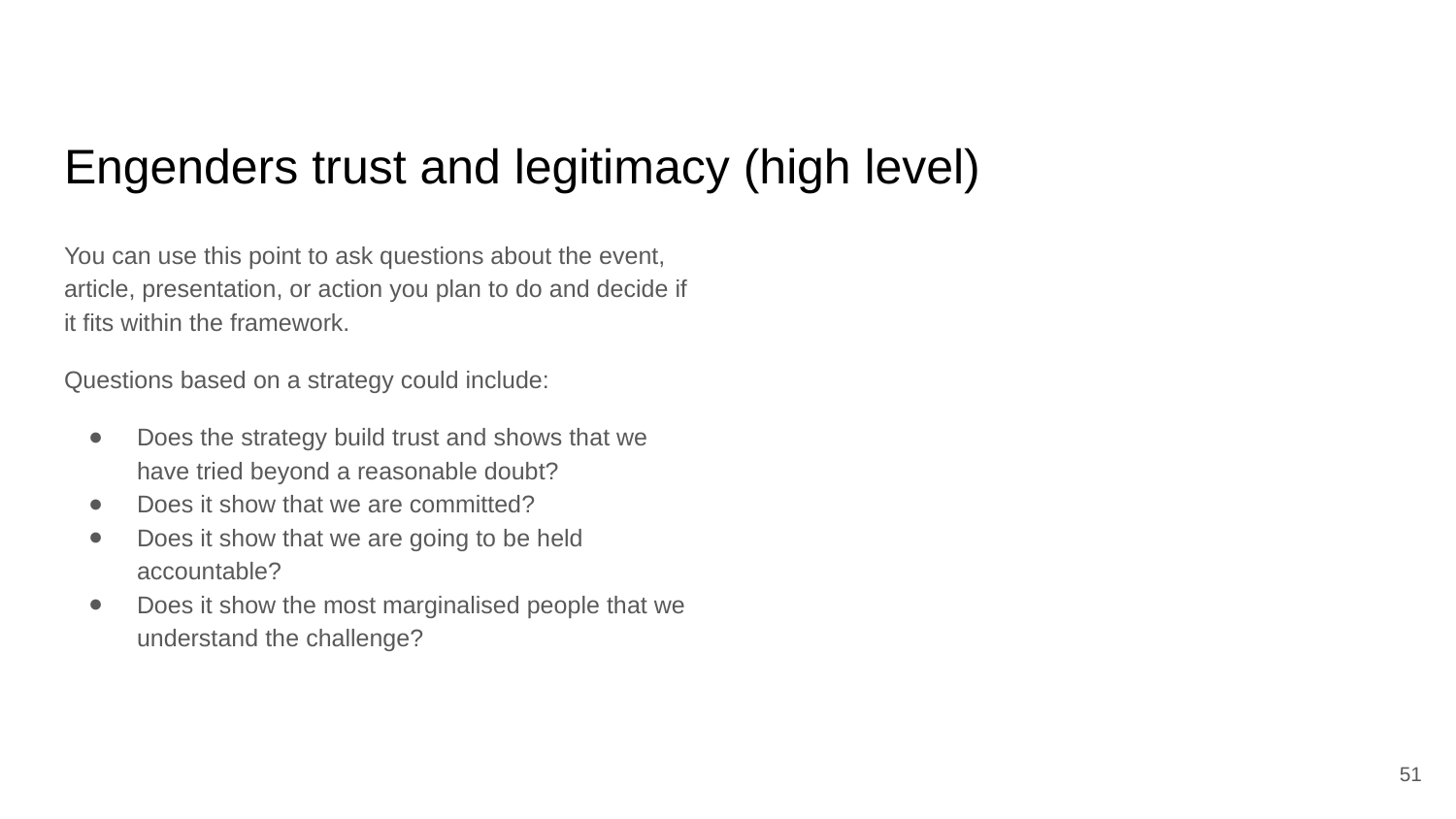

# Engenders trust and legitimacy (high level)
You can use this point to ask questions about the event, article, presentation, or action you plan to do and decide if it fits within the framework.
Questions based on a strategy could include:
Does the strategy build trust and shows that we have tried beyond a reasonable doubt?
Does it show that we are committed?
Does it show that we are going to be held accountable?
Does it show the most marginalised people that we understand the challenge?

51